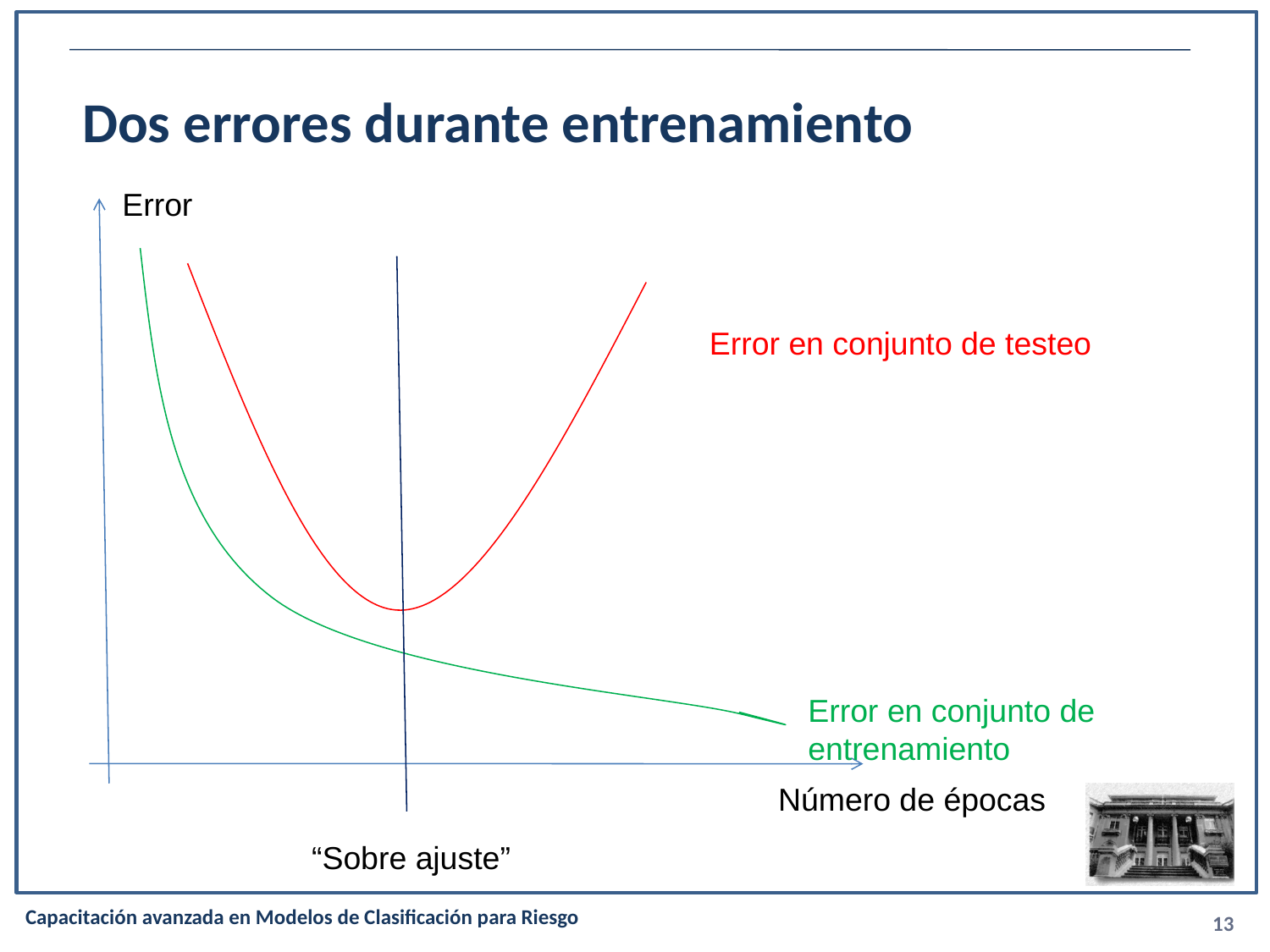

# Dos errores durante entrenamiento
Error

Error en conjunto de
entrenamiento
“Sobre ajuste”

Error en conjunto de testeo
Número de épocas
13